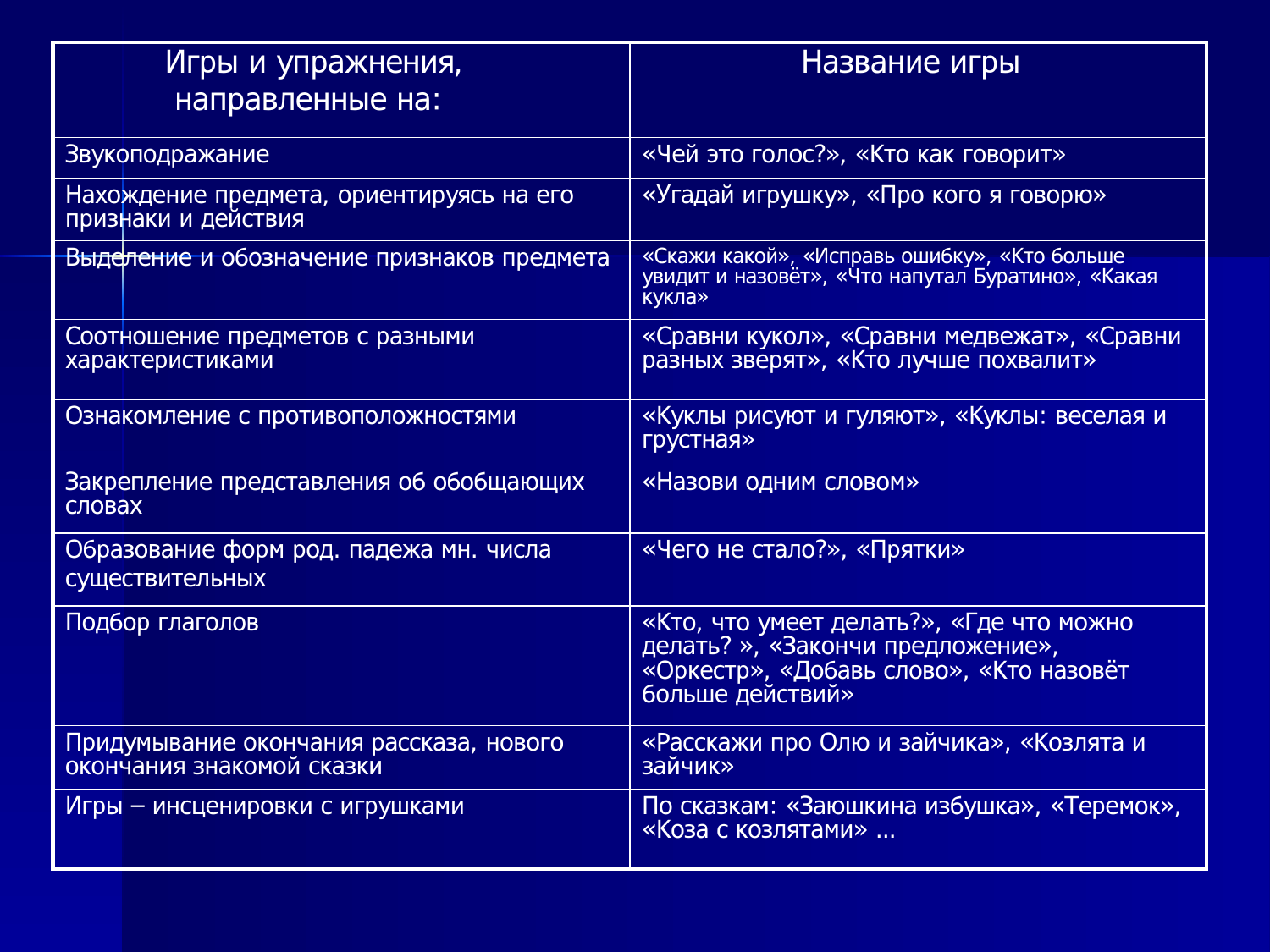

| Игры и упражнения, направленные на: | Название игры |
| --- | --- |
| Звукоподражание | «Чей это голос?», «Кто как говорит» |
| Нахождение предмета, ориентируясь на его признаки и действия | «Угадай игрушку», «Про кого я говорю» |
| Выделение и обозначение признаков предмета | «Скажи какой», «Исправь ошибку», «Кто больше увидит и назовёт», «Что напутал Буратино», «Какая кукла» |
| Соотношение предметов с разными характеристиками | «Сравни кукол», «Сравни медвежат», «Сравни разных зверят», «Кто лучше похвалит» |
| Ознакомление с противоположностями | «Куклы рисуют и гуляют», «Куклы: веселая и грустная» |
| Закрепление представления об обобщающих словах | «Назови одним словом» |
| Образование форм род. падежа мн. числа существительных | «Чего не стало?», «Прятки» |
| Подбор глаголов | «Кто, что умеет делать?», «Где что можно делать? », «Закончи предложение», «Оркестр», «Добавь слово», «Кто назовёт больше действий» |
| Придумывание окончания рассказа, нового окончания знакомой сказки | «Расскажи про Олю и зайчика», «Козлята и зайчик» |
| Игры – инсценировки с игрушками | По сказкам: «Заюшкина избушка», «Теремок», «Коза с козлятами» … |